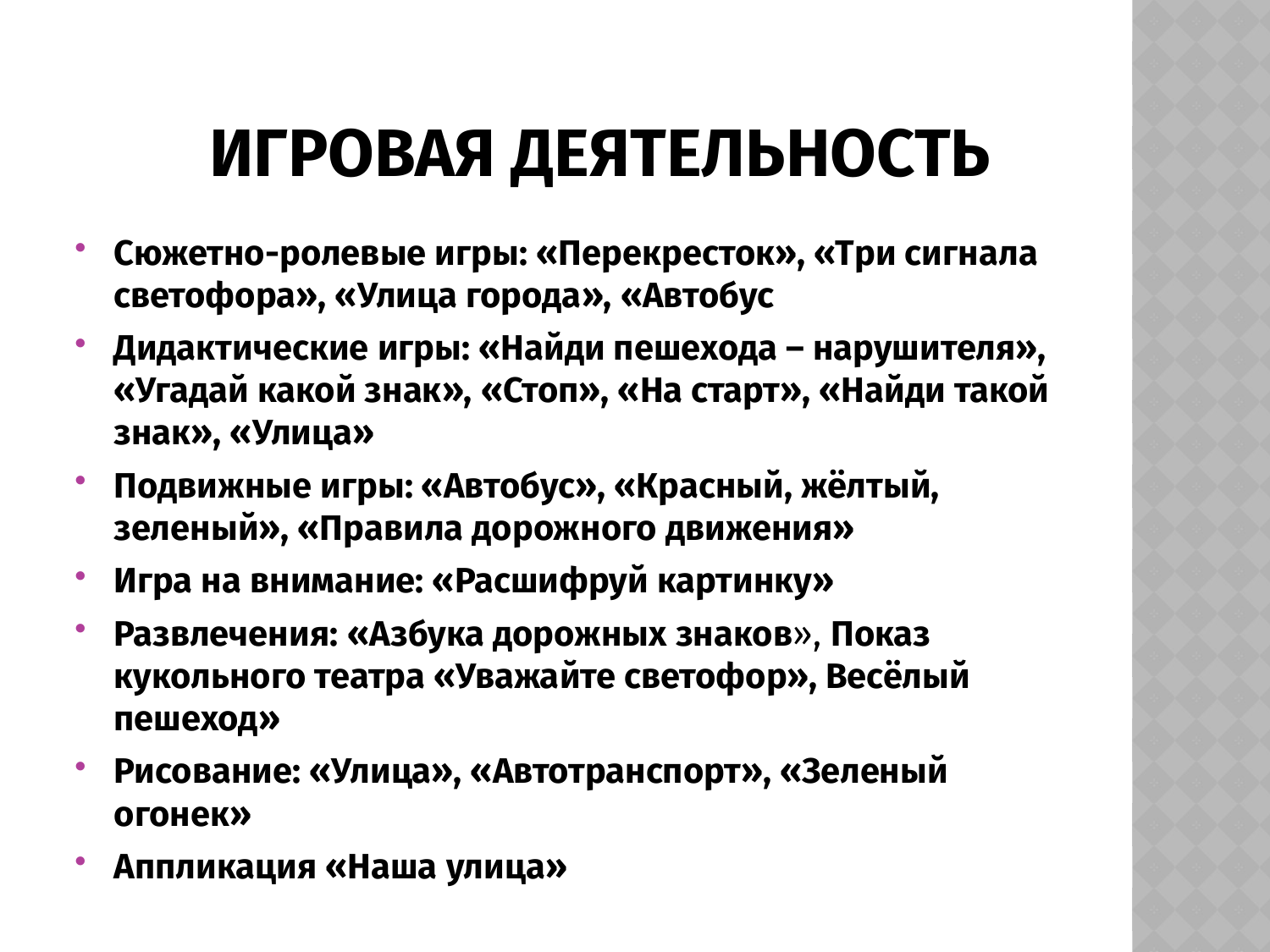

# Игровая деятельность
Сюжетно-ролевые игры: «Перекресток», «Три сигнала светофора», «Улица города», «Автобус
Дидактические игры: «Найди пешехода – нарушителя», «Угадай какой знак», «Стоп», «На старт», «Найди такой знак», «Улица»
Подвижные игры: «Автобус», «Красный, жёлтый, зеленый», «Правила дорожного движения»
Игра на внимание: «Расшифруй картинку»
Развлечения: «Азбука дорожных знаков», Показ кукольного театра «Уважайте светофор», Весёлый пешеход»
Рисование: «Улица», «Автотранспорт», «Зеленый огонек»
Аппликация «Наша улица»